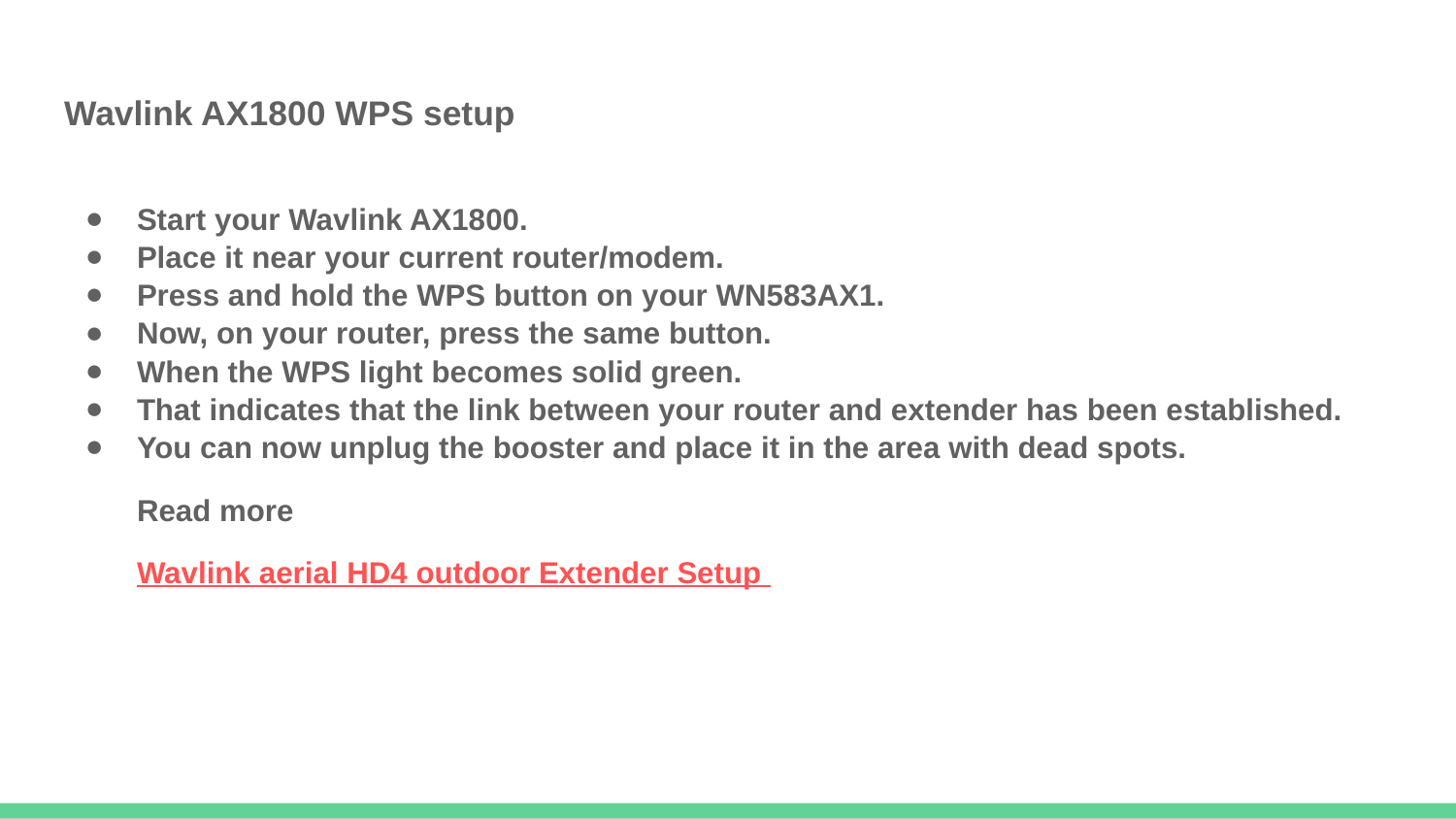

# Wavlink AX1800 WPS setup

Start your Wavlink AX1800.
Place it near your current router/modem.
Press and hold the WPS button on your WN583AX1.
Now, on your router, press the same button.
When the WPS light becomes solid green.
That indicates that the link between your router and extender has been established.
You can now unplug the booster and place it in the area with dead spots.
Read more
Wavlink aerial HD4 outdoor Extender Setup